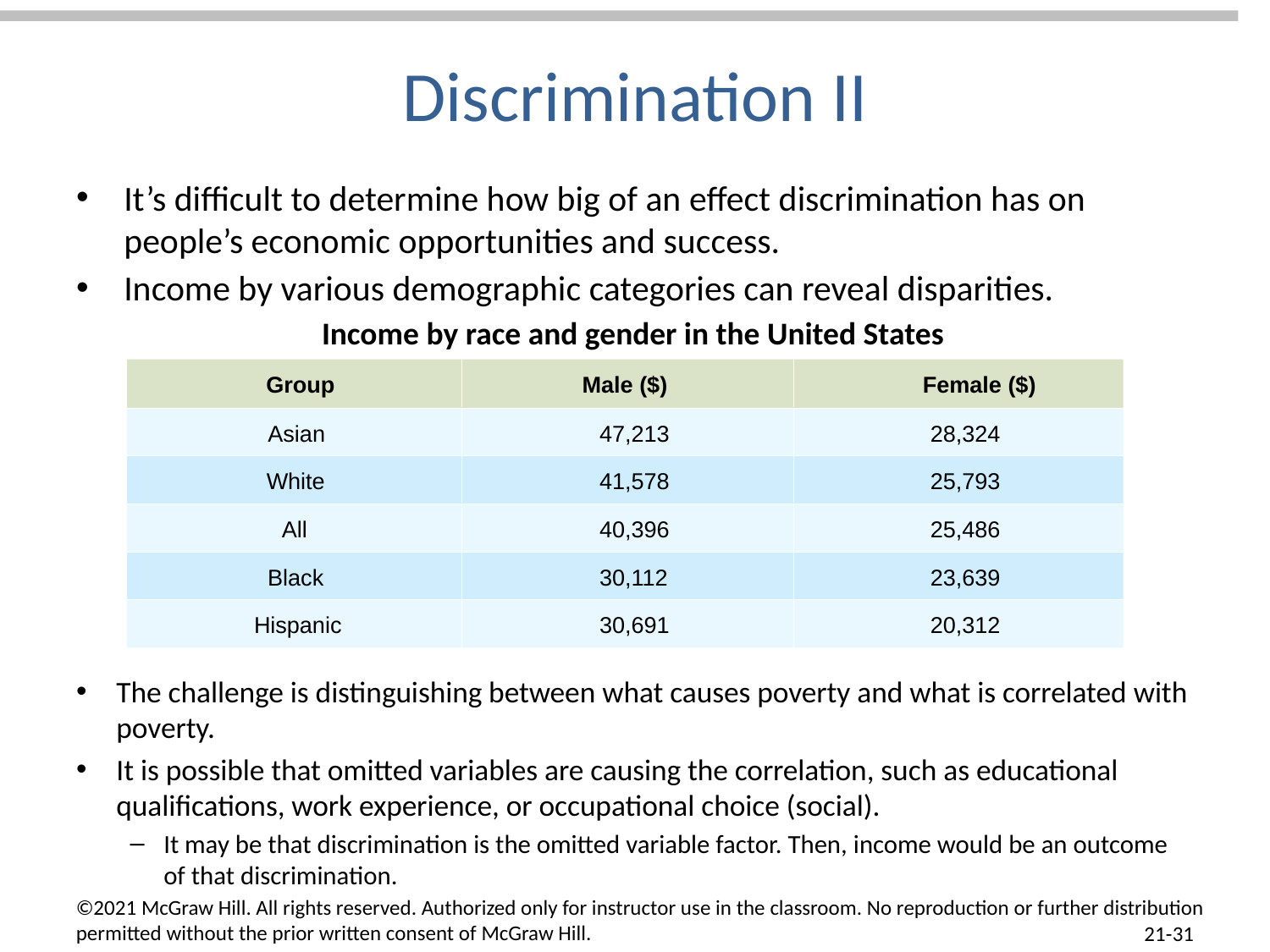

# Discrimination II
It’s difficult to determine how big of an effect discrimination has on people’s economic opportunities and success.
Income by various demographic categories can reveal disparities.
Income by race and gender in the United States

Group
Male ($)
Female ($)

Asian
47,213
28,324

White
41,578
25,793

All
40,396
25,486

Black
30,112
23,639

Hispanic
30,691
20,312
The challenge is distinguishing between what causes poverty and what is correlated with poverty.
It is possible that omitted variables are causing the correlation, such as educational qualifications, work experience, or occupational choice (social).
It may be that discrimination is the omitted variable factor. Then, income would be an outcome of that discrimination.